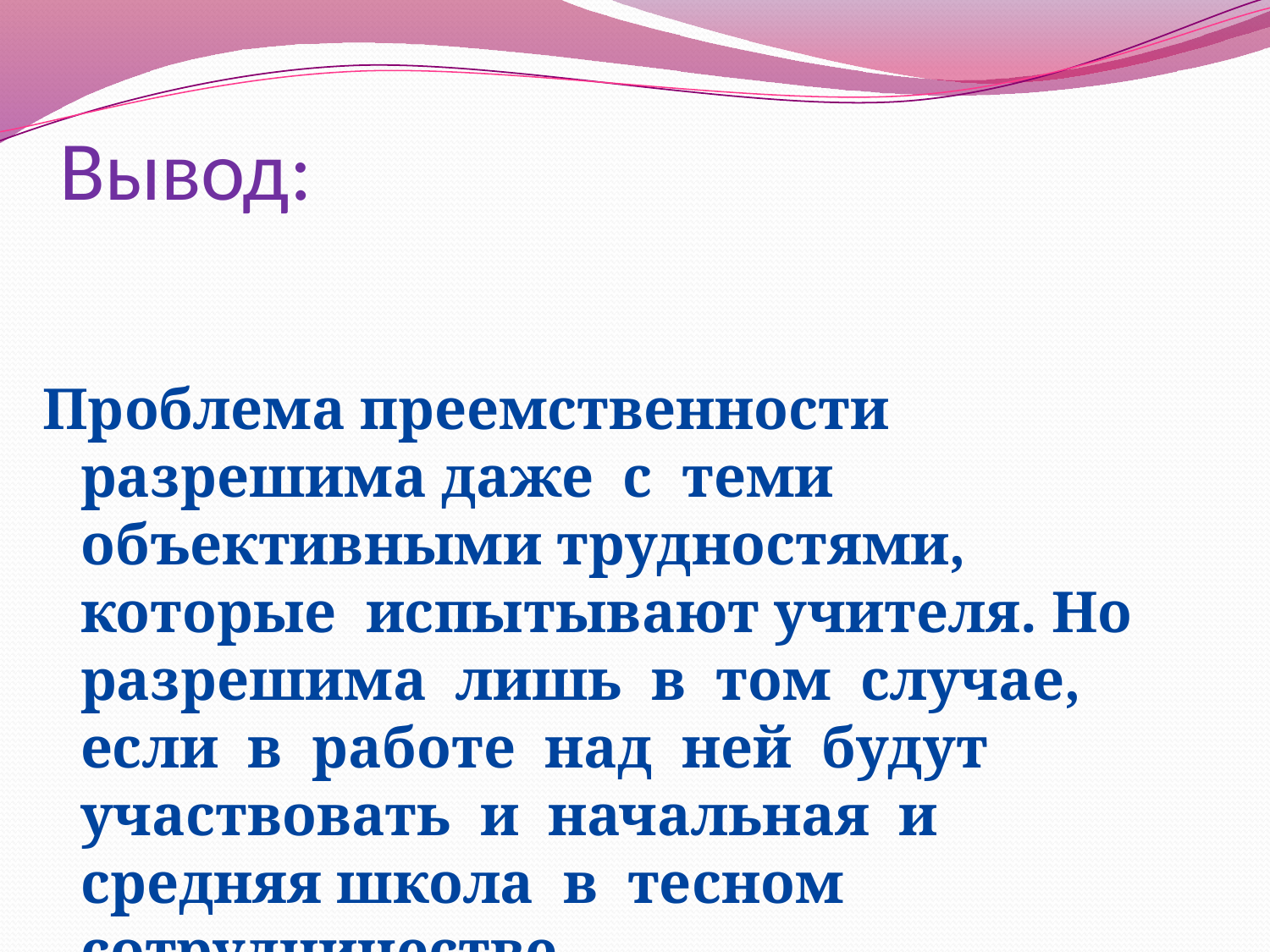

# Вывод:
Проблема преемственности разрешима даже  с  теми  объективными трудностями, которые  испытывают учителя. Но  разрешима  лишь  в  том  случае,  если  в  работе  над  ней  будут  участвовать  и  начальная  и  средняя школа  в  тесном  сотрудничестве.